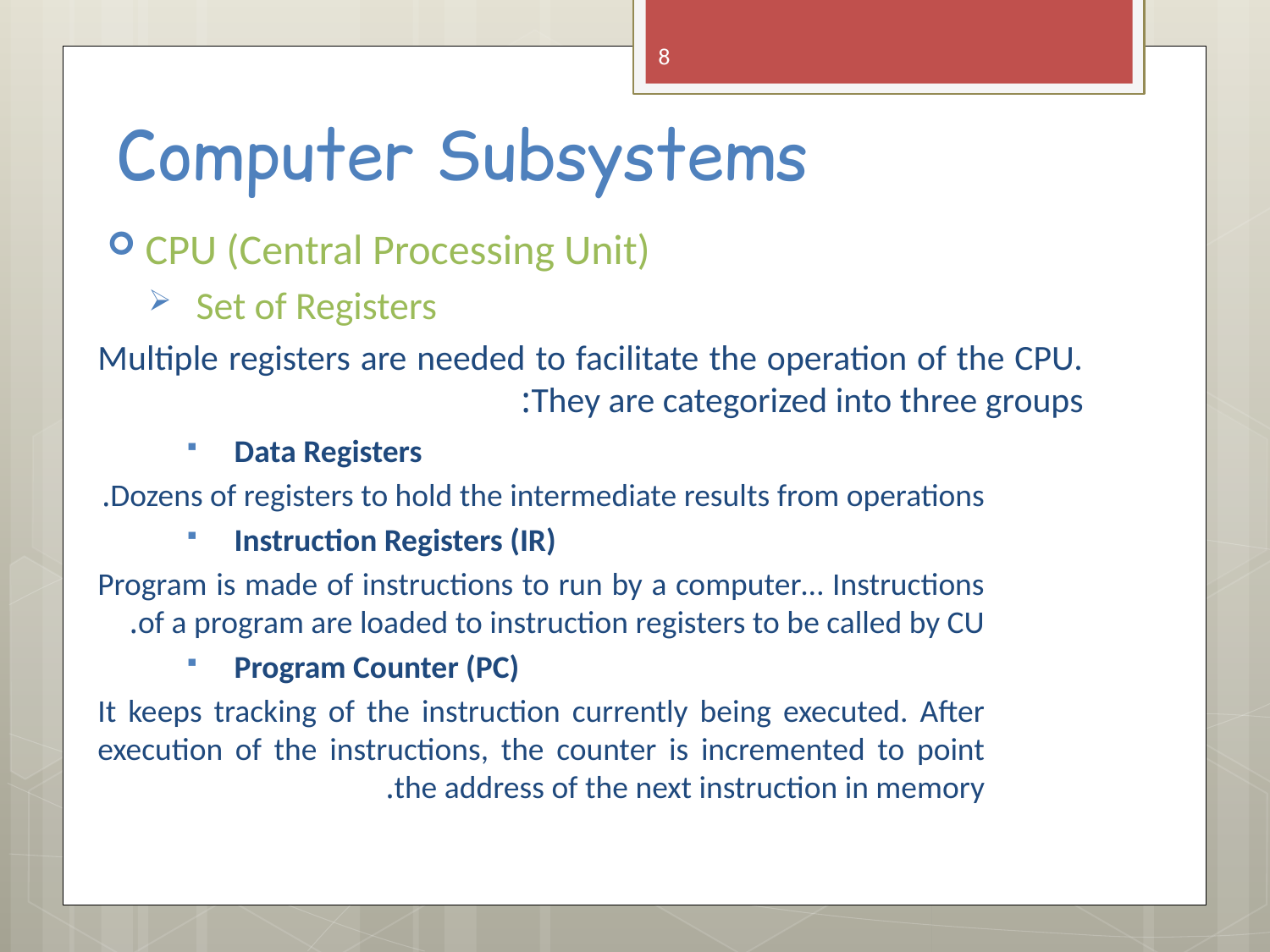

8
# Computer Subsystems
CPU (Central Processing Unit)
Set of Registers
Multiple registers are needed to facilitate the operation of the CPU. They are categorized into three groups:

Data Registers
Dozens of registers to hold the intermediate results from operations.
Instruction Registers (IR)
Program is made of instructions to run by a computer… Instructions of a program are loaded to instruction registers to be called by CU.
Program Counter (PC)
It keeps tracking of the instruction currently being executed. After execution of the instructions, the counter is incremented to point the address of the next instruction in memory.